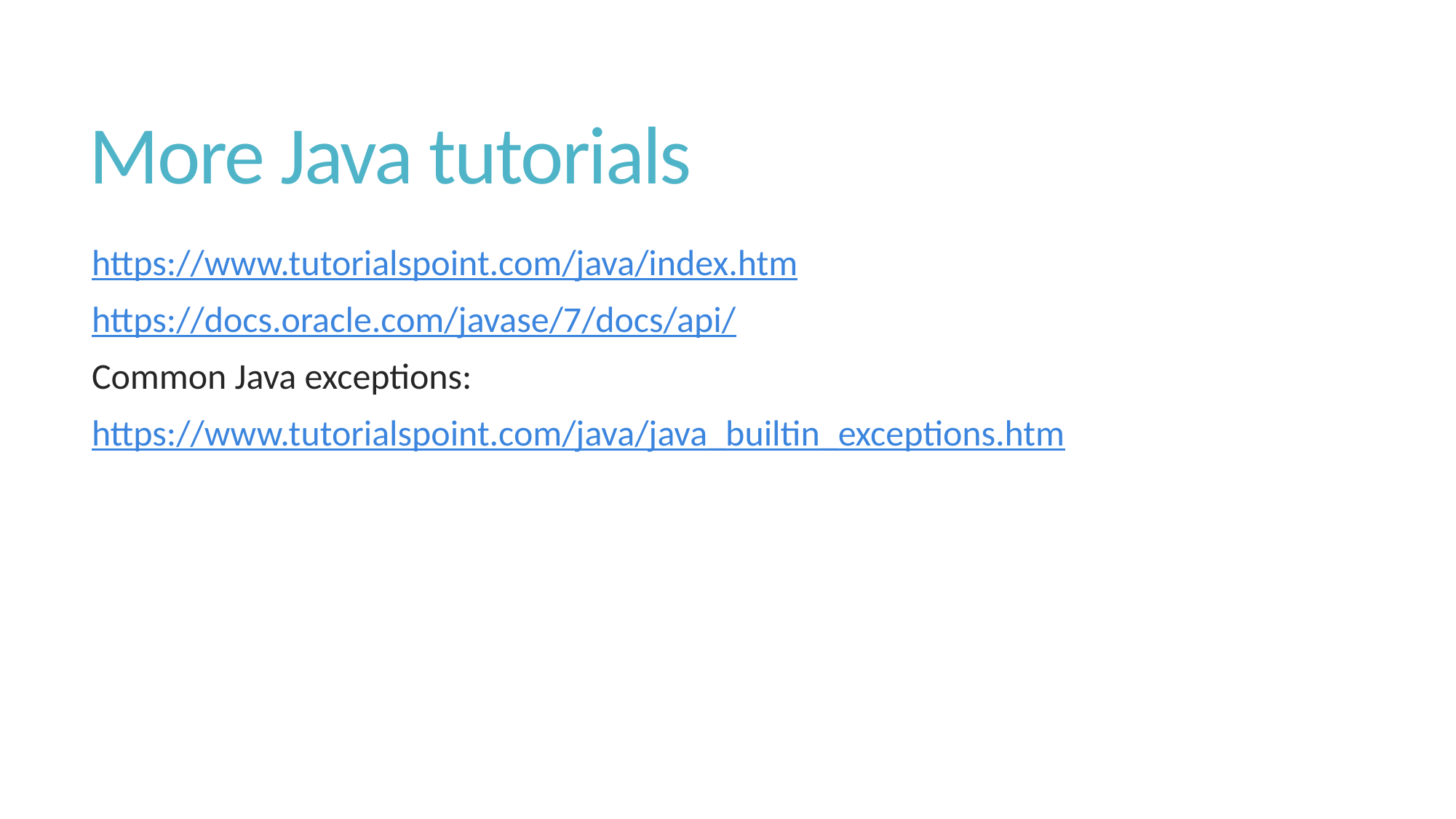

# More Java tutorials
https://www.tutorialspoint.com/java/index.htm
https://docs.oracle.com/javase/7/docs/api/
Common Java exceptions:
https://www.tutorialspoint.com/java/java_builtin_exceptions.htm